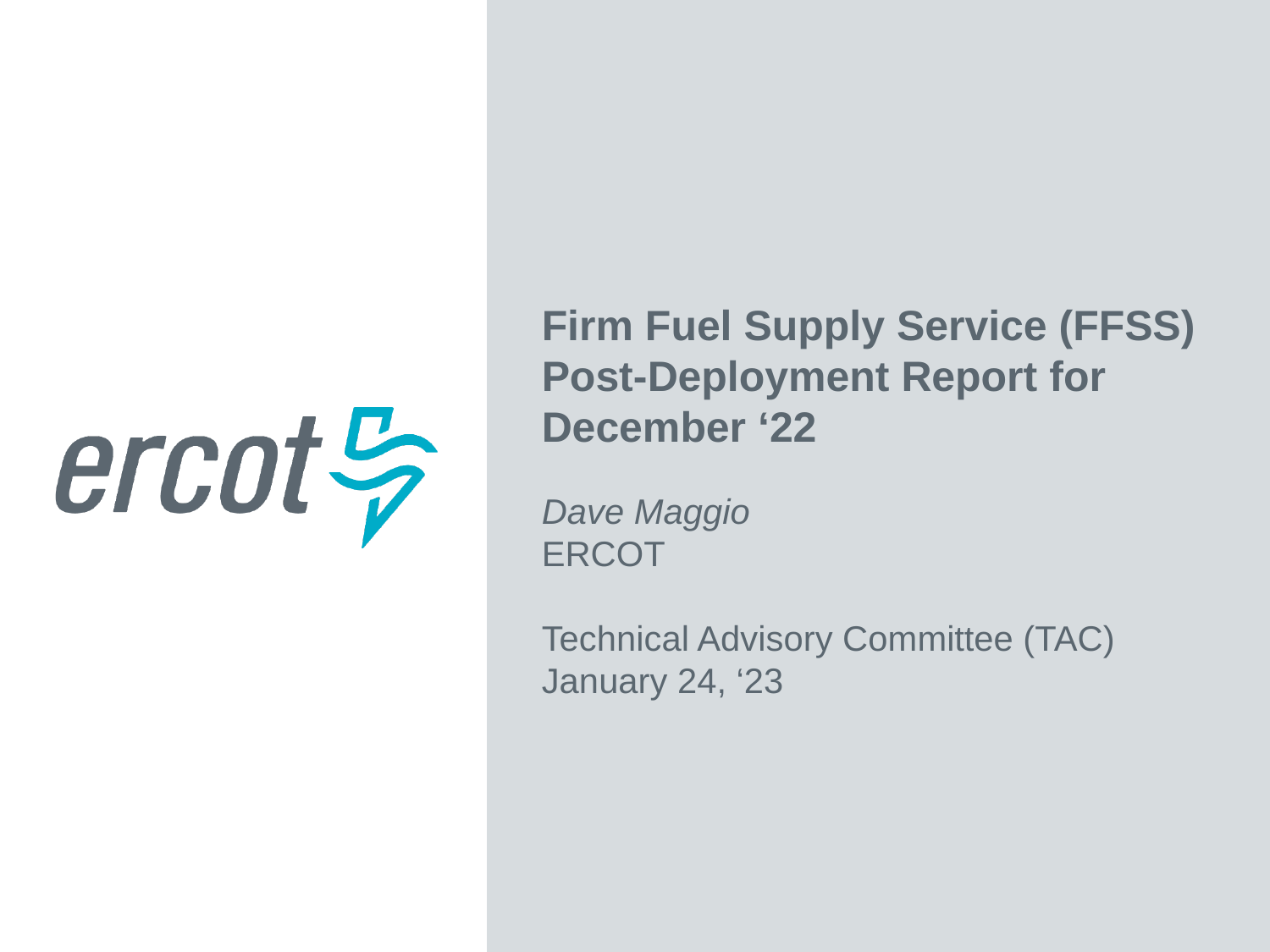

Firm Fuel Supply Service (FFSS) Post-Deployment Report for December ‘22

Dave Maggio
ERCOT

Technical Advisory Committee (TAC)
January 24, ‘23